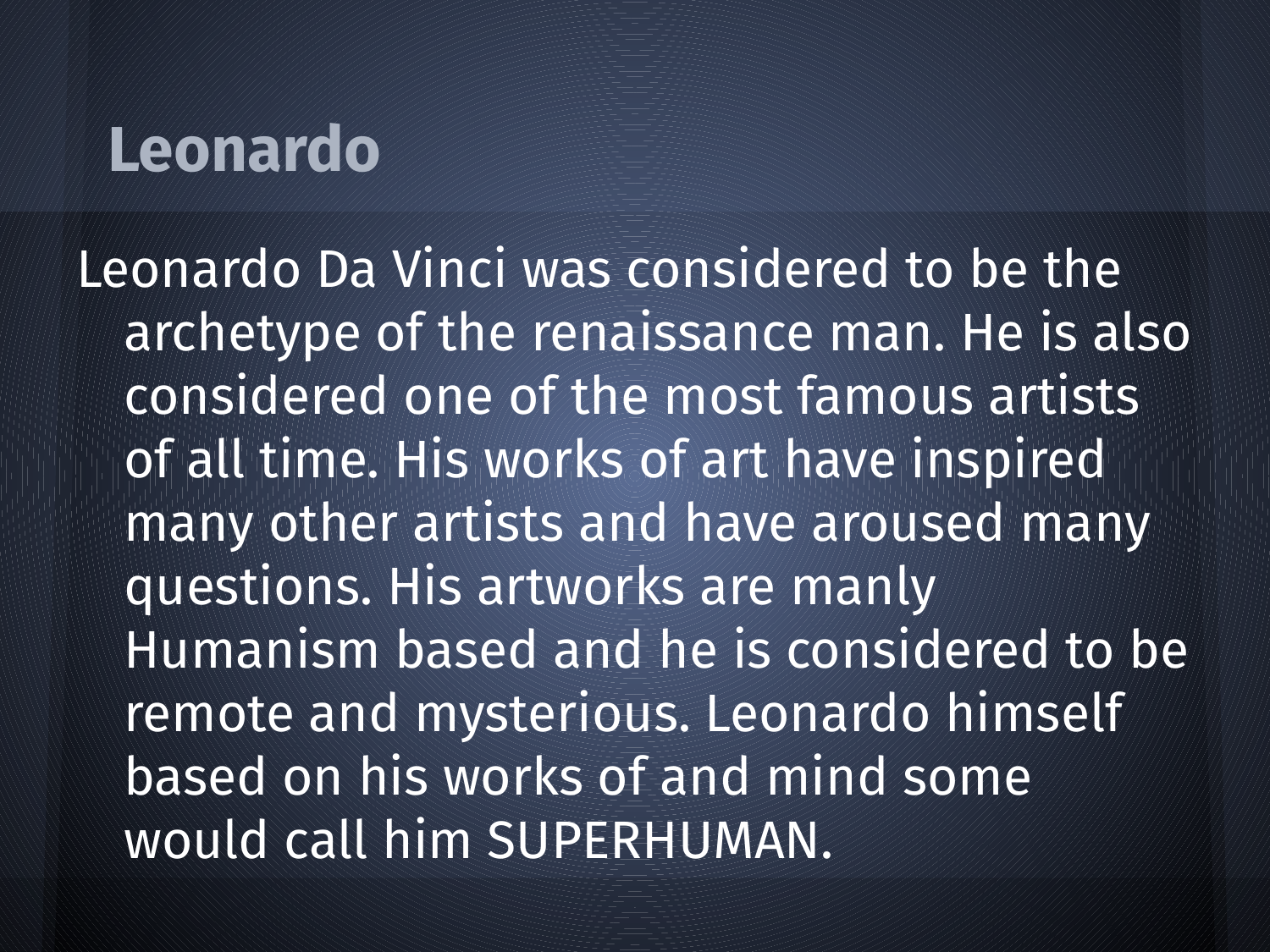

# Leonardo
Leonardo Da Vinci was considered to be the archetype of the renaissance man. He is also considered one of the most famous artists of all time. His works of art have inspired many other artists and have aroused many questions. His artworks are manly Humanism based and he is considered to be remote and mysterious. Leonardo himself based on his works of and mind some would call him SUPERHUMAN.